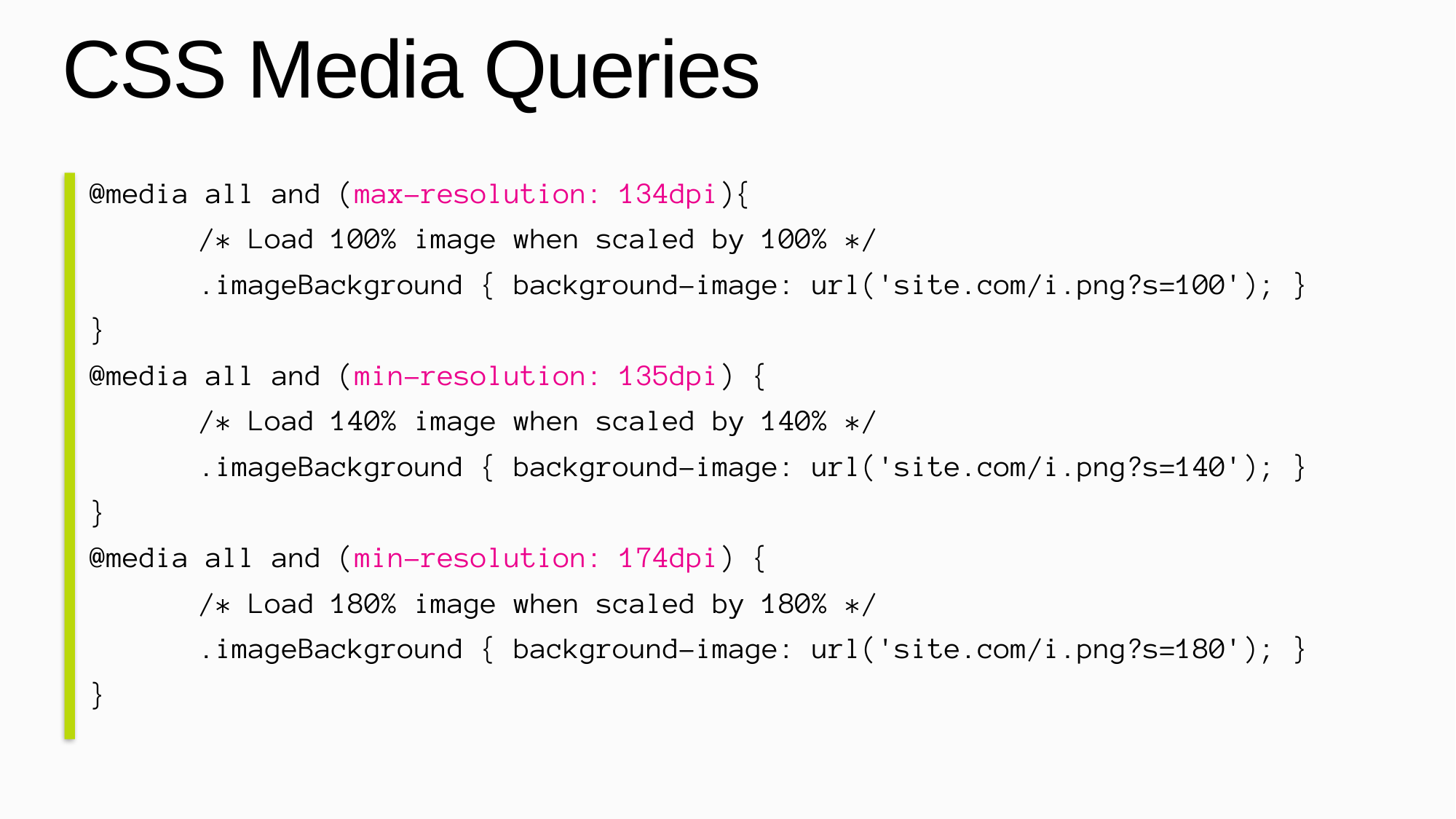

# CSS Media Queries
@media all and (max-resolution: 134dpi){
	/* Load 100% image when scaled by 100% */
	.imageBackground { background-image: url('site.com/i.png?s=100'); }
}
@media all and (min-resolution: 135dpi) {
	/* Load 140% image when scaled by 140% */
	.imageBackground { background-image: url('site.com/i.png?s=140'); }
}
@media all and (min-resolution: 174dpi) {
	/* Load 180% image when scaled by 180% */
	.imageBackground { background-image: url('site.com/i.png?s=180'); }
}